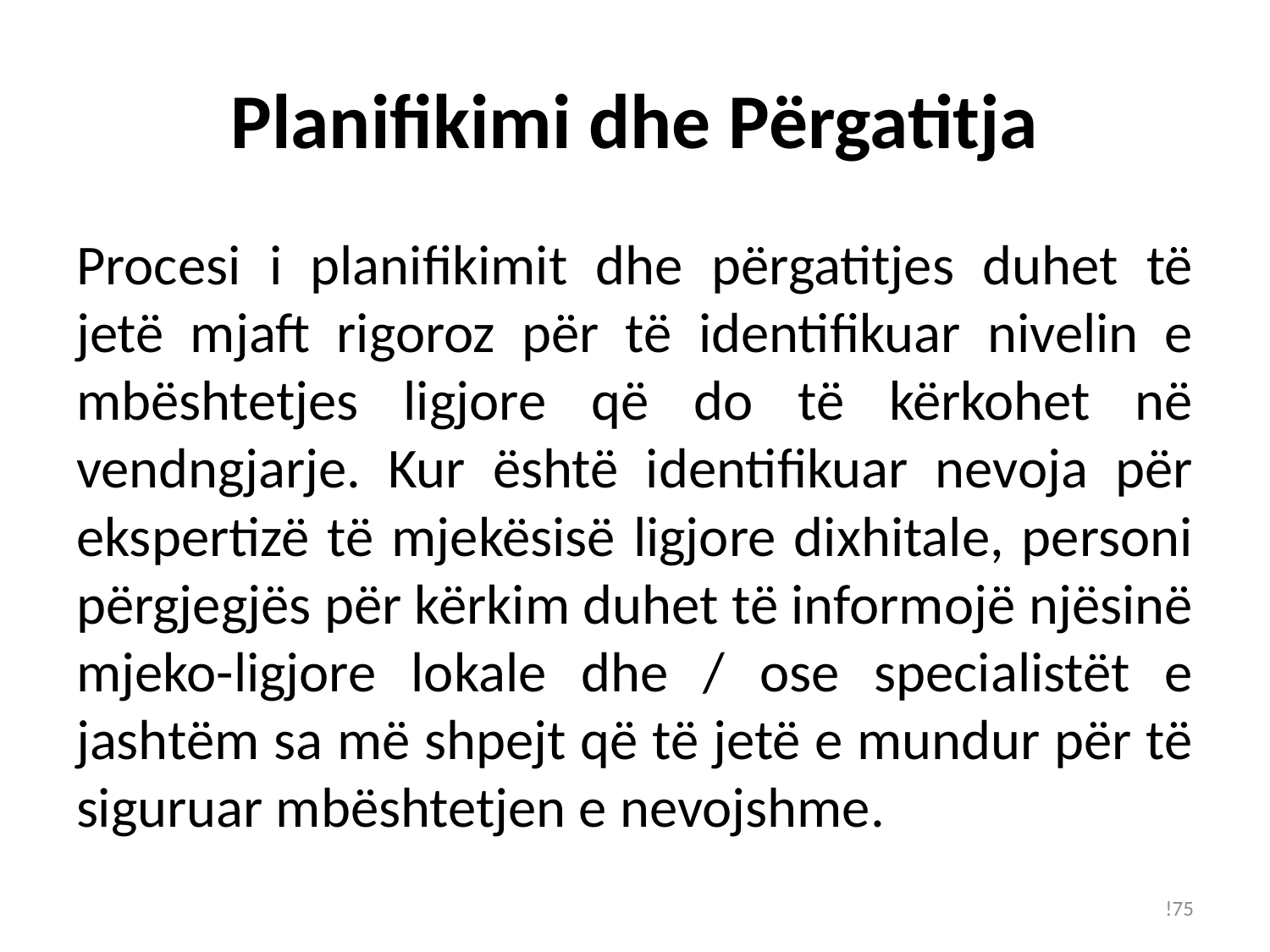

# Planifikimi dhe Përgatitja
Procesi i planifikimit dhe përgatitjes duhet të jetë mjaft rigoroz për të identifikuar nivelin e mbështetjes ligjore që do të kërkohet në vendngjarje. Kur është identifikuar nevoja për ekspertizë të mjekësisë ligjore dixhitale, personi përgjegjës për kërkim duhet të informojë njësinë mjeko-ligjore lokale dhe / ose specialistët e jashtëm sa më shpejt që të jetë e mundur për të siguruar mbështetjen e nevojshme.
!75